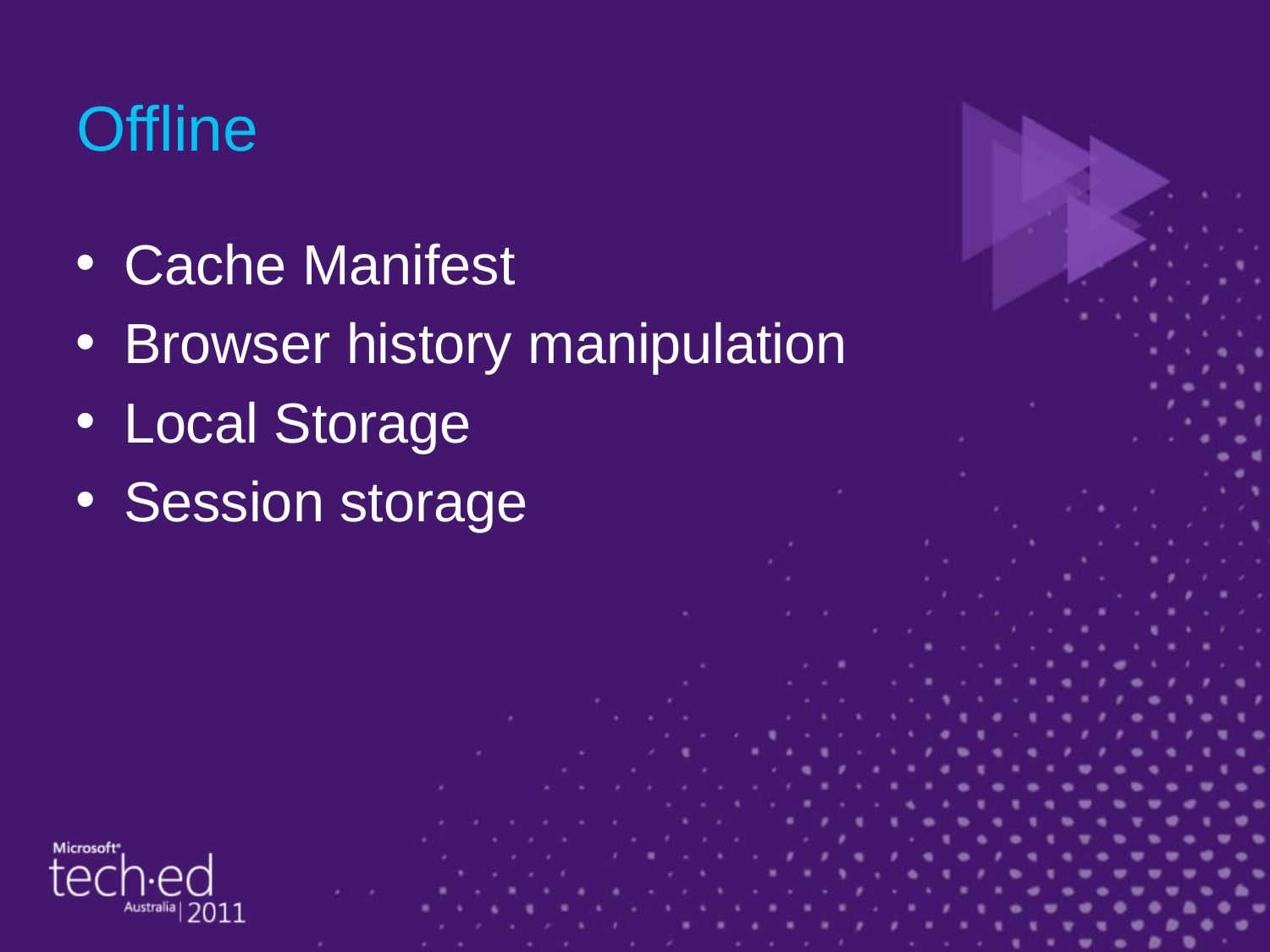

# Offline
Cache Manifest
Browser history manipulation
Local Storage
Session storage